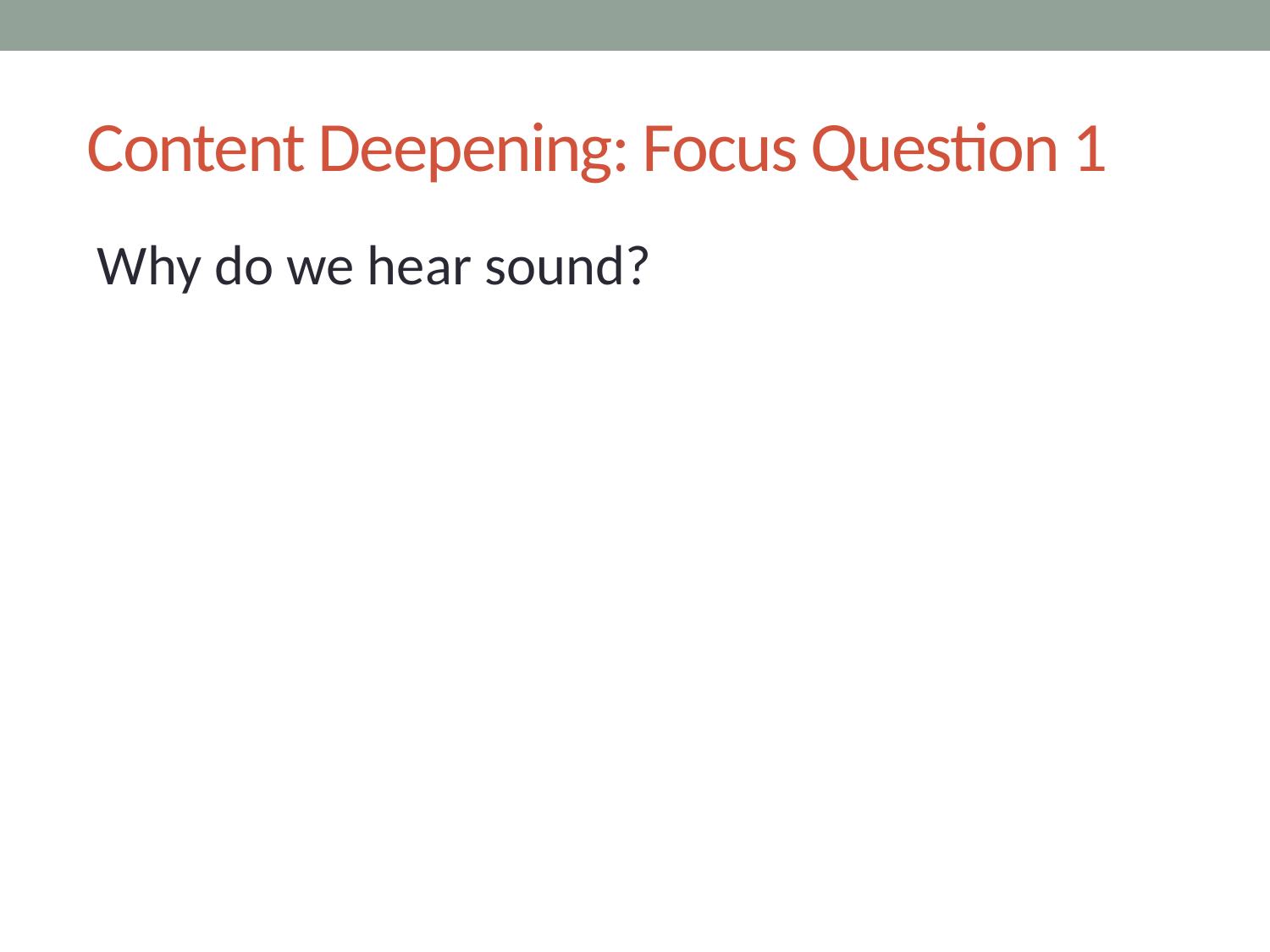

# Content Deepening: Focus Question 1
Why do we hear sound?